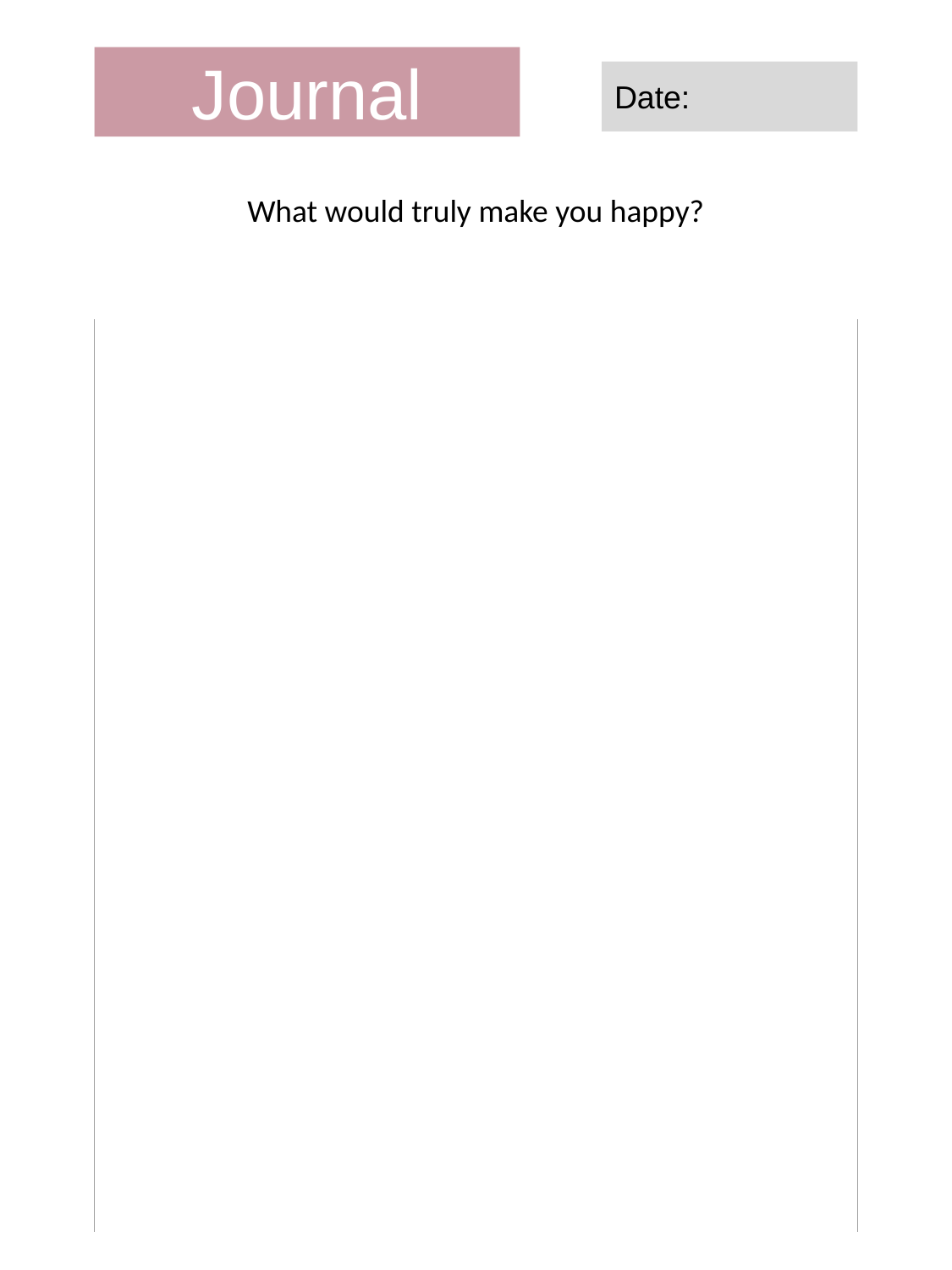

Journal

Date:
What would truly make you happy?
|  |
| --- |
|  |
|  |
|  |
|  |
|  |
|  |
|  |
|  |
|  |
|  |
|  |
|  |
|  |
|  |
|  |
|  |
|  |
|  |
|  |
|  |
|  |